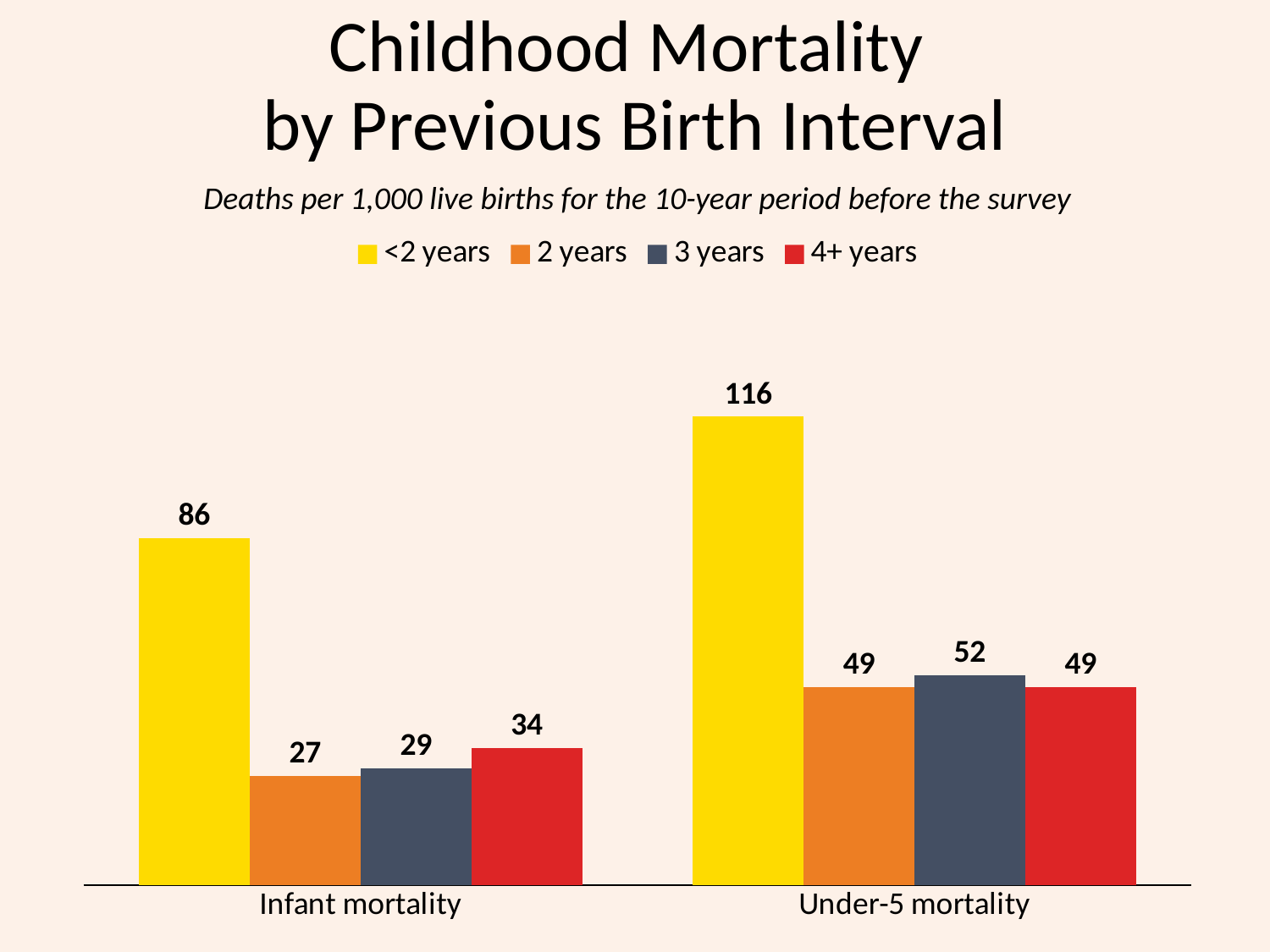

# Childhood Mortality by Previous Birth Interval
Deaths per 1,000 live births for the 10-year period before the survey

### Chart

| Category | <2 years | 2 years | 3 years | 4+ years |
|---|---|---|---|---|
| Infant mortality | 86.0 | 27.0 | 29.0 | 34.0 |
| Under-5 mortality | 116.0 | 49.0 | 52.0 | 49.0 |